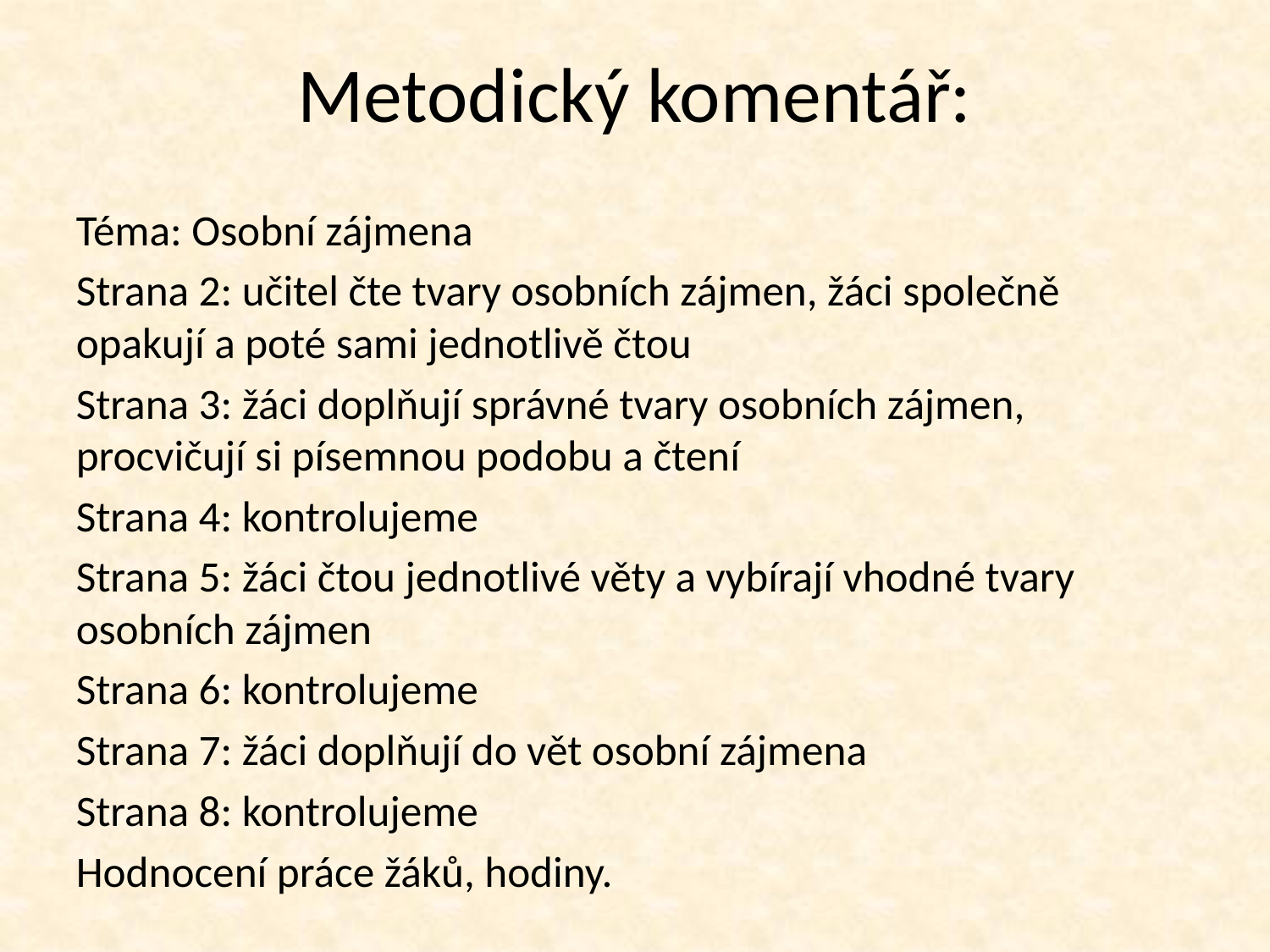

Metodický komentář:
Téma: Osobní zájmena
Strana 2: učitel čte tvary osobních zájmen, žáci společně opakují a poté sami jednotlivě čtou
Strana 3: žáci doplňují správné tvary osobních zájmen, procvičují si písemnou podobu a čtení
Strana 4: kontrolujeme
Strana 5: žáci čtou jednotlivé věty a vybírají vhodné tvary osobních zájmen
Strana 6: kontrolujeme
Strana 7: žáci doplňují do vět osobní zájmena
Strana 8: kontrolujeme
Hodnocení práce žáků, hodiny.